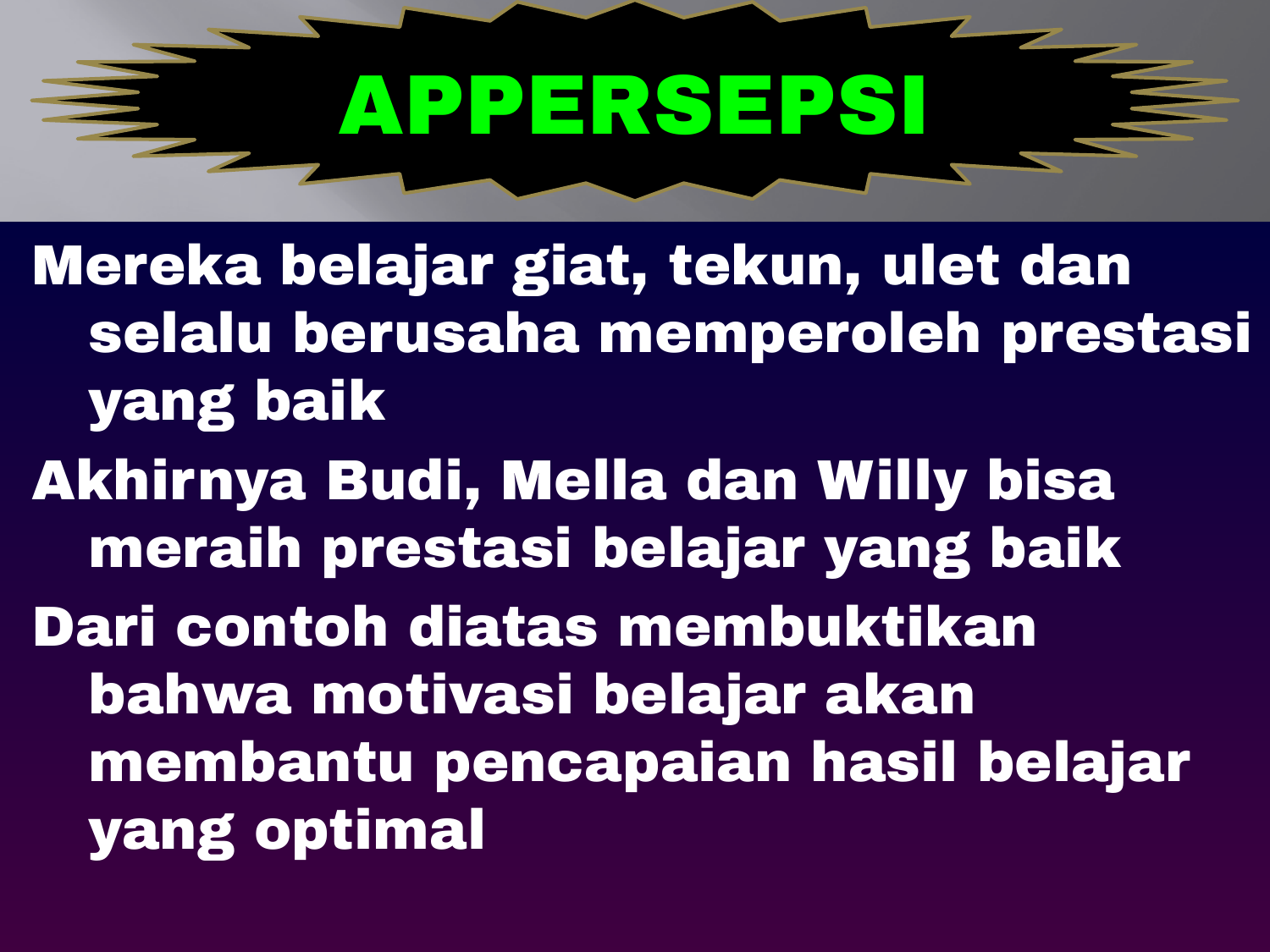

APPERSEPSI
# .
Mereka belajar giat, tekun, ulet dan selalu berusaha memperoleh prestasi yang baik
Akhirnya Budi, Mella dan Willy bisa meraih prestasi belajar yang baik
Dari contoh diatas membuktikan bahwa motivasi belajar akan membantu pencapaian hasil belajar yang optimal